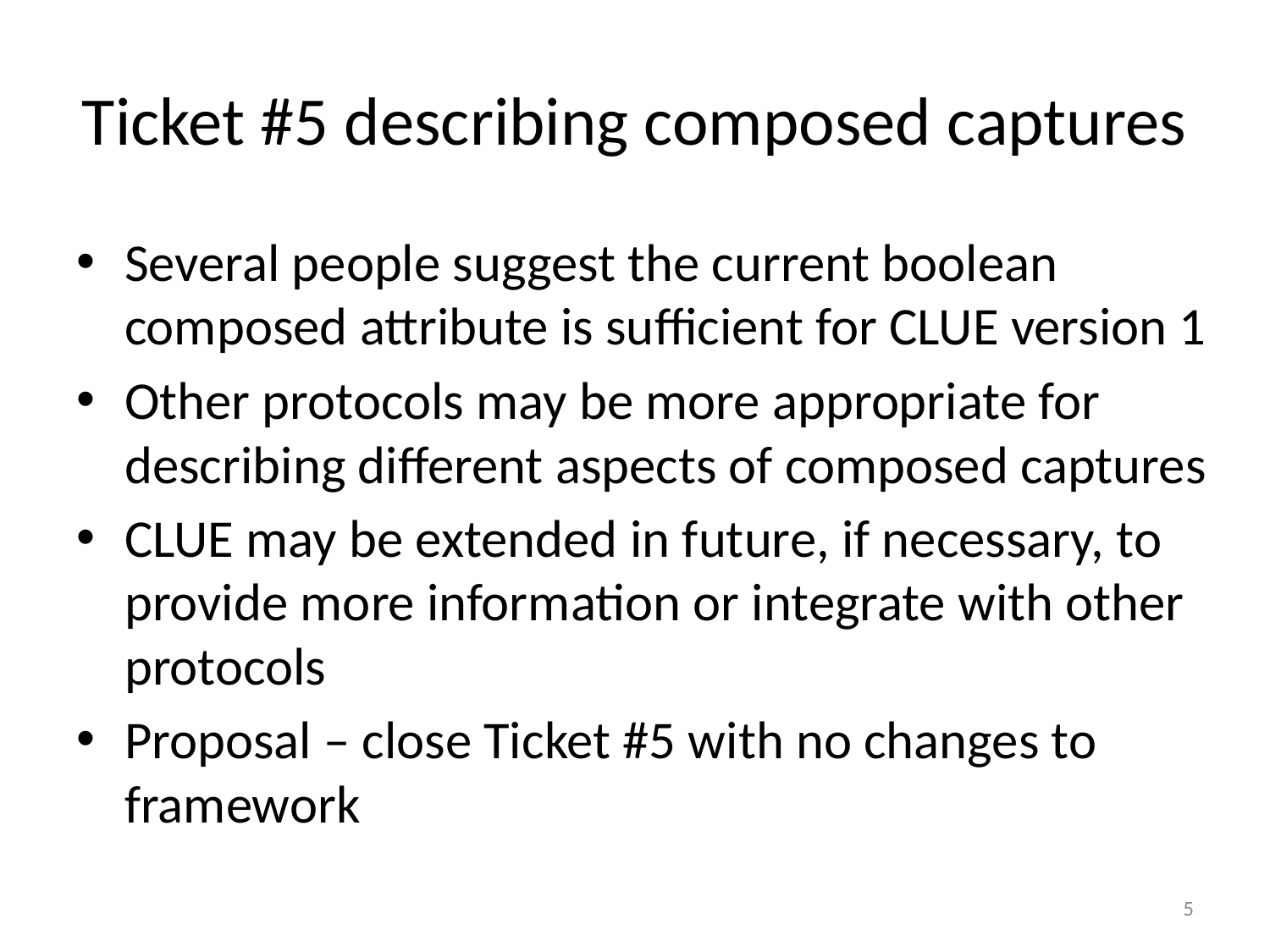

# Ticket #5 describing composed captures
Several people suggest the current boolean composed attribute is sufficient for CLUE version 1
Other protocols may be more appropriate for describing different aspects of composed captures
CLUE may be extended in future, if necessary, to provide more information or integrate with other protocols
Proposal – close Ticket #5 with no changes to framework
5